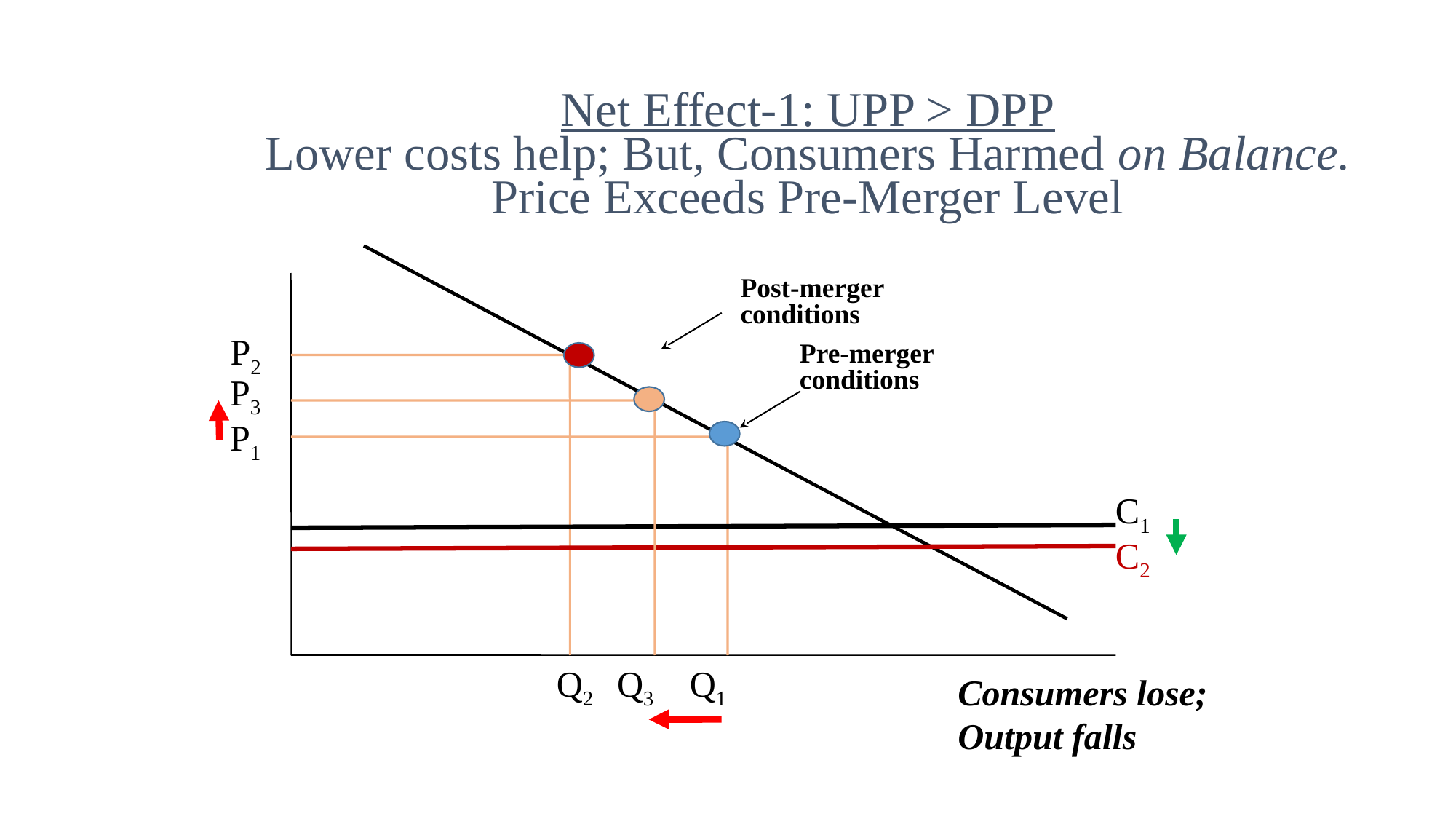

#
Net Effect-1: UPP > DPP
Lower costs help; But, Consumers Harmed on Balance.
Price Exceeds Pre-Merger Level

Post-merger
conditions

P2
Pre-merger
conditions

P3

P1

C1
C2

Q2
Q3
Q1
Consumers lose;
Output falls
86